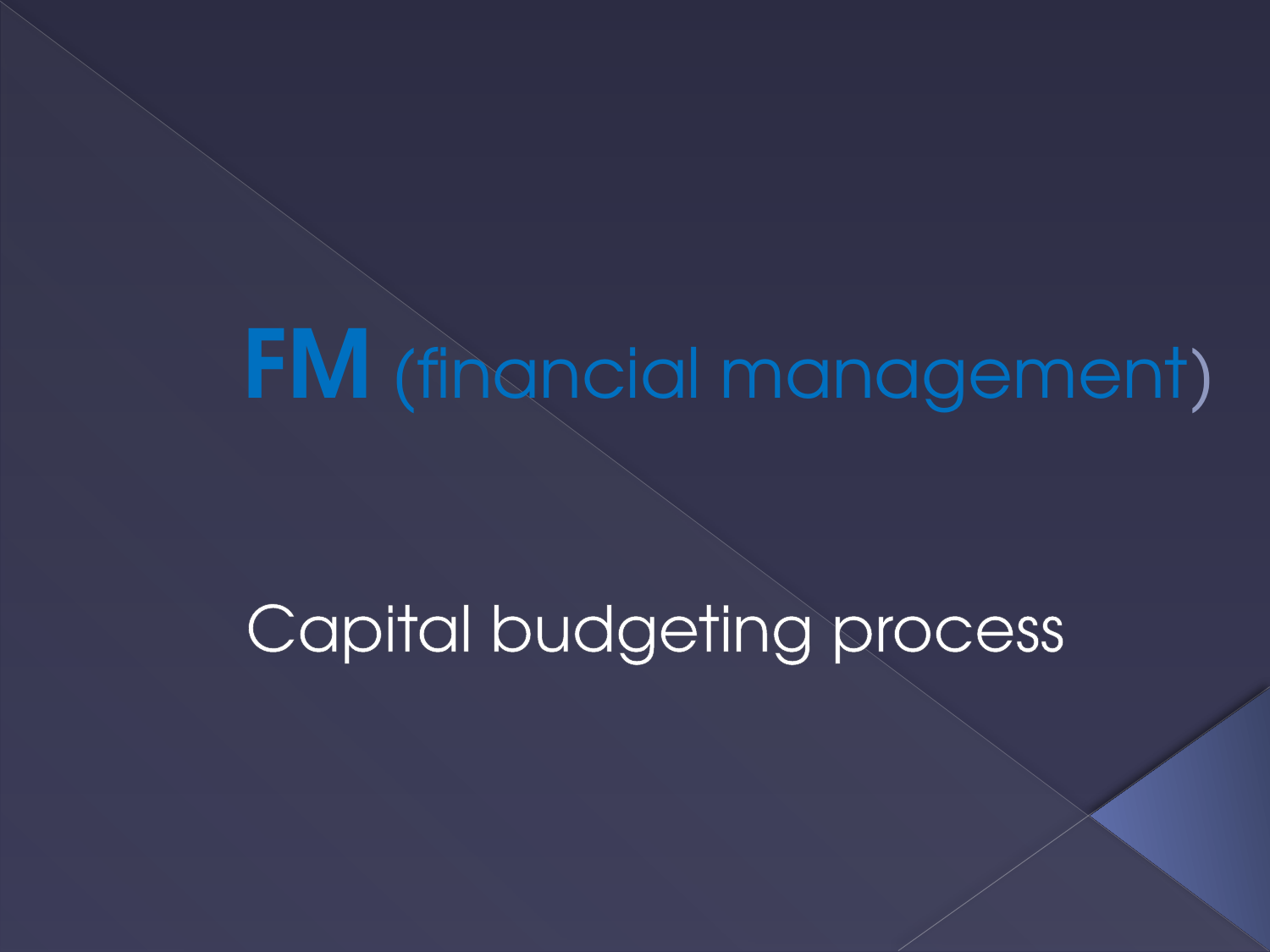

# FM (financial management)
Capital budgeting process